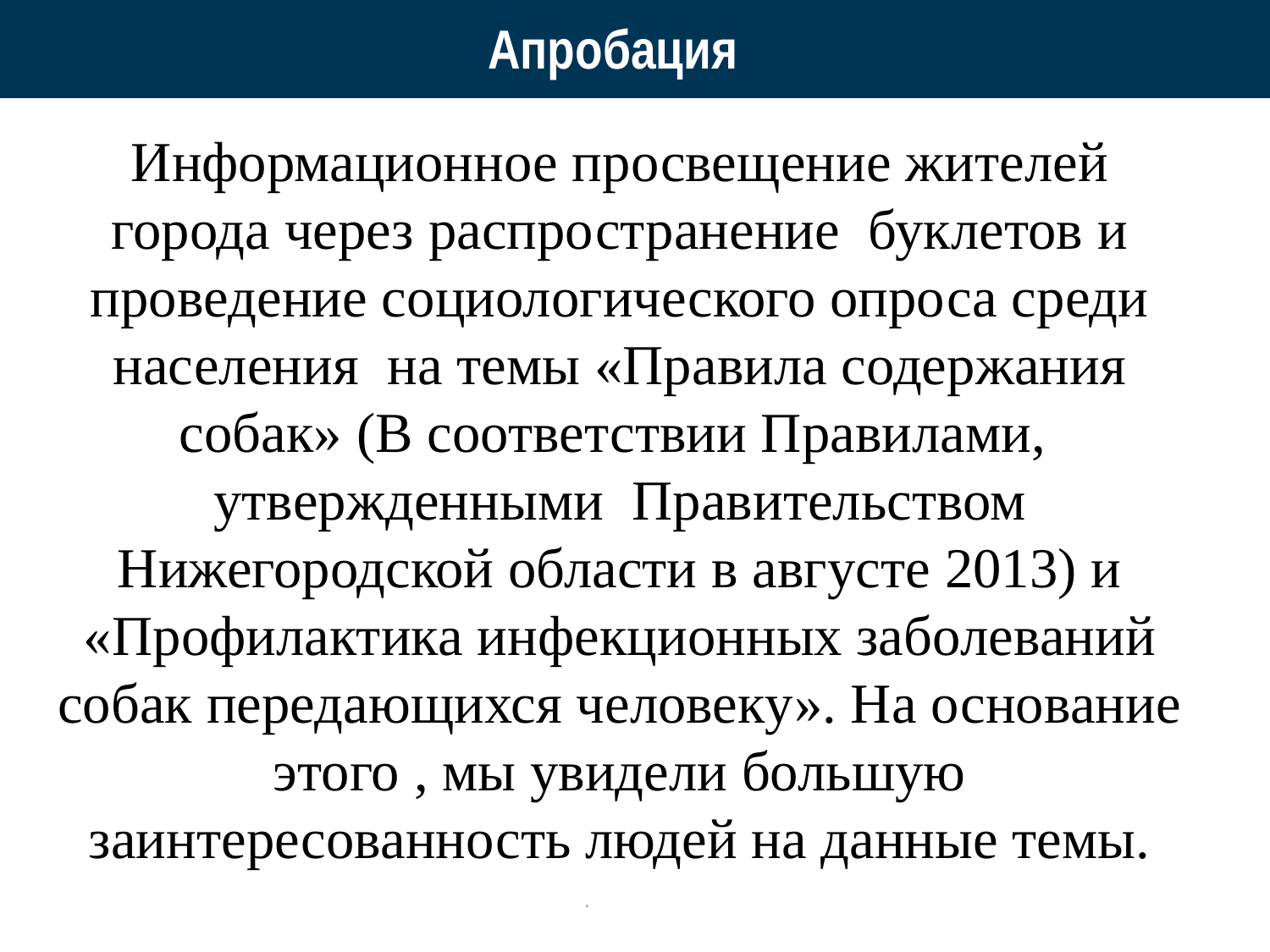

# Апробация
Информационное просвещение жителей города через распространение  буклетов и проведение социологического опроса среди населения  на темы «Правила содержания собак» (В соответствии Правилами,  утвержденными  Правительством Нижегородской области в августе 2013) и «Профилактика инфекционных заболеваний собак передающихся человеку». На основание этого , мы увидели большую заинтересованность людей на данные темы.

.